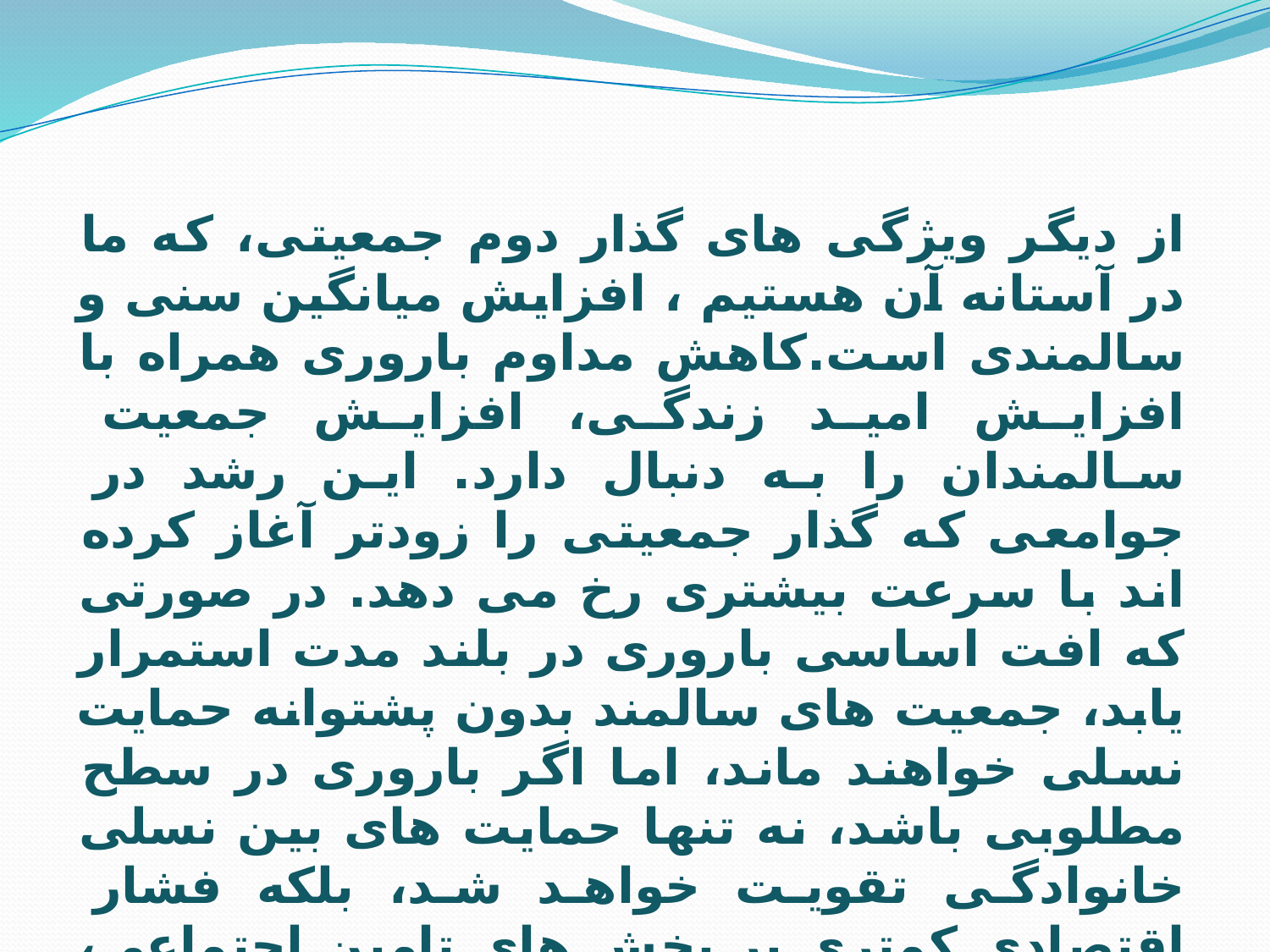

از دیگر ویژگی های گذار دوم جمعیتی، که ما در آستانه آن هستیم ، افزایش میانگین سنی و سالمندی است.کاهش مداوم باروری همراه با افزایش امید زندگی، افزایش جمعیت سالمندان را به دنبال دارد. این رشد در جوامعی که گذار جمعیتی را زودتر آغاز کرده اند با سرعت بیشتری رخ می دهد. در صورتی که افت اساسی باروری در بلند مدت استمرار یابد، جمعیت های سالمند بدون پشتوانه حمایت نسلی خواهند ماند، اما اگر باروری در سطح مطلوبی باشد، نه تنها حمایت های بین نسلی خانوادگی تقویت خواهد شد، بلکه فشار اقتصادی کمتری بر بخش های تامین اجتماعی، صندوق های بازنشستگی خواهد آمد.